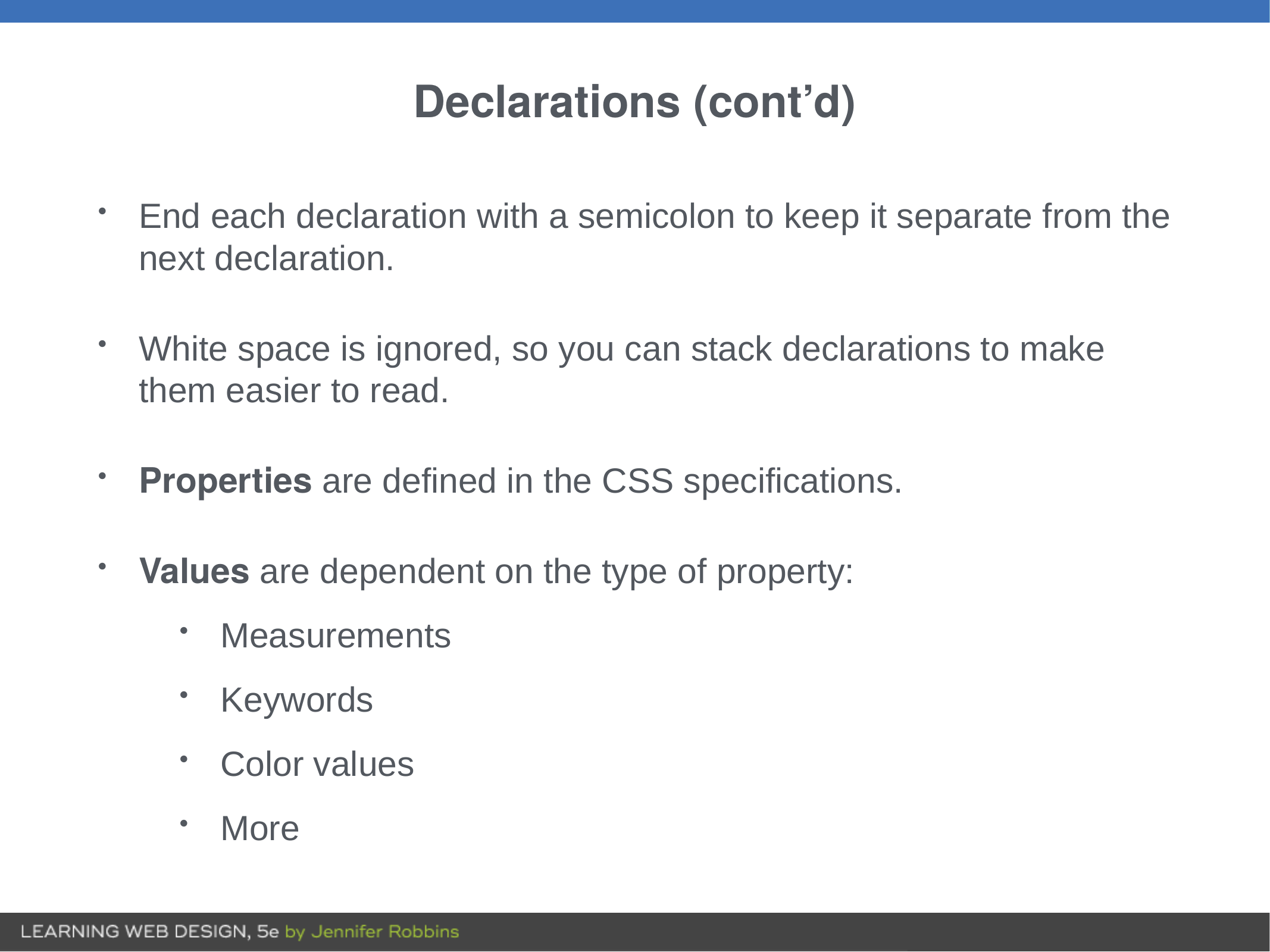

# Declarations (cont’d)
End each declaration with a semicolon to keep it separate from the next declaration.
White space is ignored, so you can stack declarations to make them easier to read.
Properties are defined in the CSS specifications.
Values are dependent on the type of property:
Measurements
Keywords
Color values
More